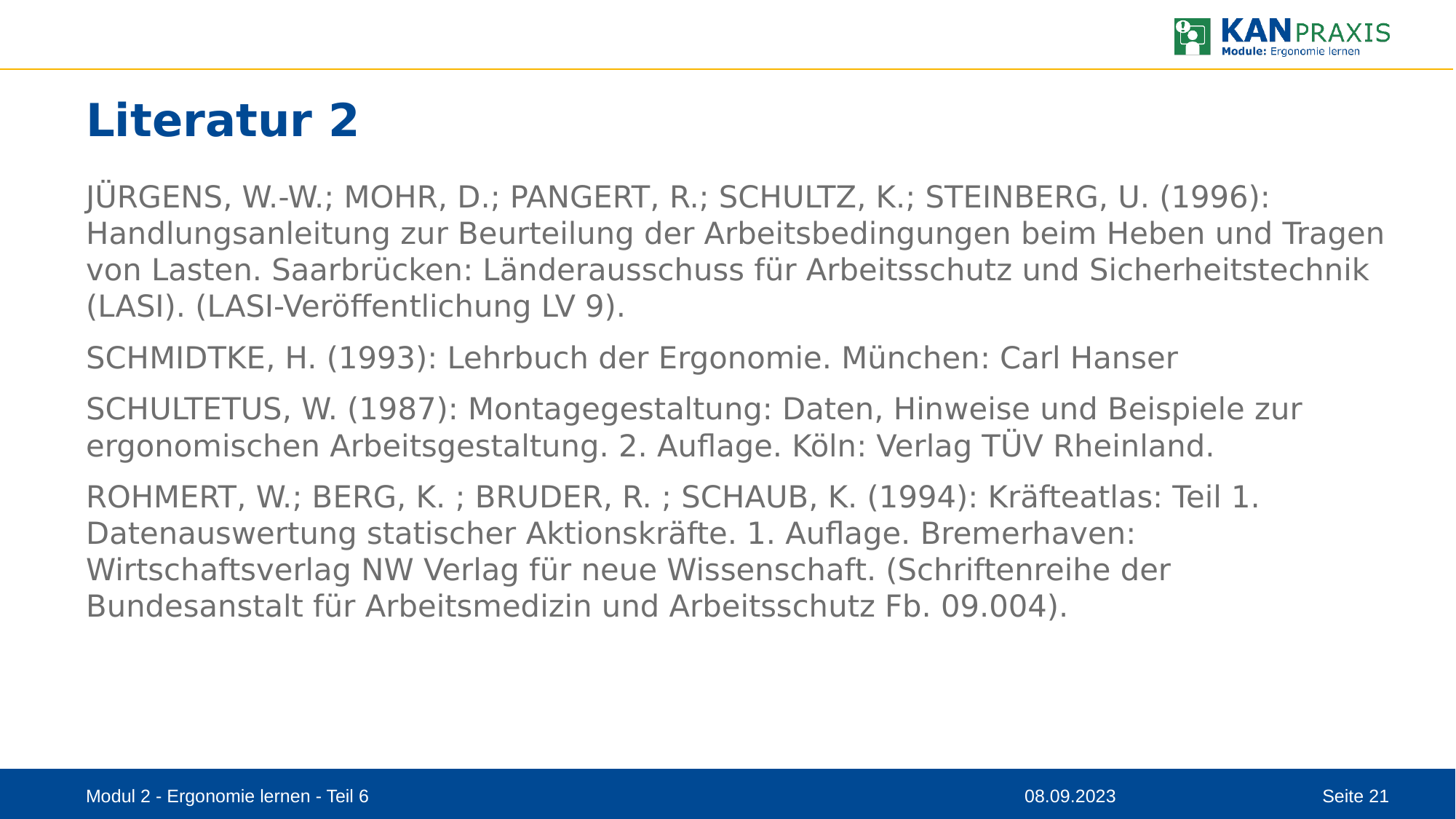

# Literatur 2
JÜRGENS, W.-W.; MOHR, D.; PANGERT, R.; SCHULTZ, K.; STEINBERG, U. (1996): Handlungsanleitung zur Beurteilung der Arbeitsbedingungen beim Heben und Tragen von Lasten. Saarbrücken: Länderausschuss für Arbeitsschutz und Sicherheitstechnik (LASI). (LASI-Veröffentlichung LV 9).
SCHMIDTKE, H. (1993): Lehrbuch der Ergonomie. München: Carl Hanser
SCHULTETUS, W. (1987): Montagegestaltung: Daten, Hinweise und Beispiele zur ergonomischen Arbeitsgestaltung. 2. Auflage. Köln: Verlag TÜV Rheinland.
ROHMERT, W.; BERG, K. ; BRUDER, R. ; SCHAUB, K. (1994): Kräfteatlas: Teil 1.      Datenauswertung statischer Aktionskräfte. 1. Auflage. Bremerhaven: Wirtschaftsverlag NW Verlag für neue Wissenschaft. (Schriftenreihe der Bundesanstalt für Arbeitsmedizin und Arbeitsschutz Fb. 09.004).

Modul 2 - Ergonomie lernen - Teil 6
08.09.2023
Seite 21